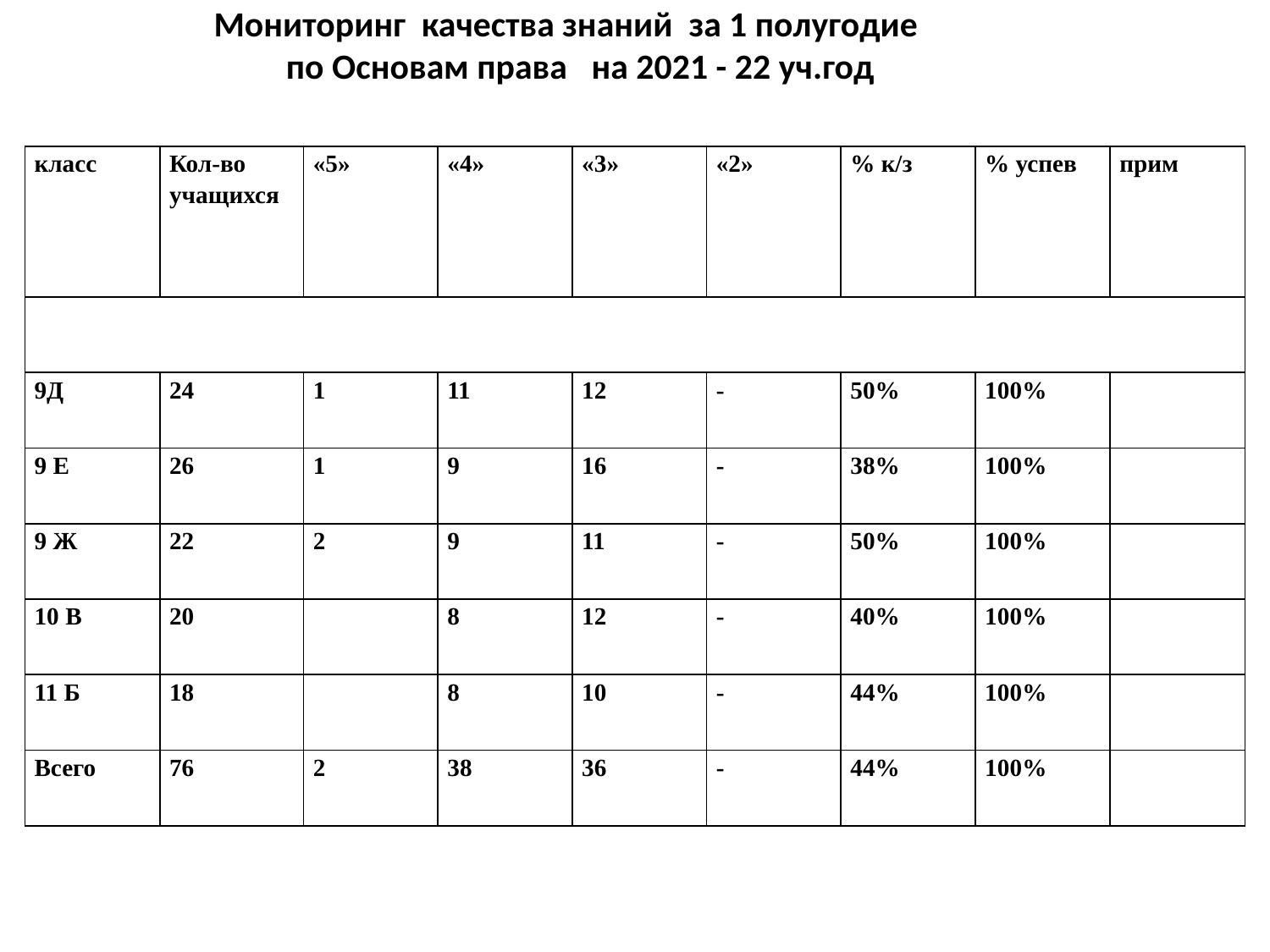

Мониторинг  качества знаний  за 1 полугодие
                                  по Основам права   на 2021 - 22 уч.год

| класс | Кол-во учащихся | «5» | «4» | «3» | «2» | % к/з | % успев | прим |
| --- | --- | --- | --- | --- | --- | --- | --- | --- |
|  |  |  |  |  |  |  |  |  |
| 9Д | 24 | 1 | 11 | 12 | - | 50% | 100% |  |
| 9 Е | 26 | 1 | 9 | 16 | - | 38% | 100% |  |
| 9 Ж | 22 | 2 | 9 | 11 | - | 50% | 100% |  |
| 10 В | 20 |  | 8 | 12 | - | 40% | 100% |  |
| 11 Б | 18 |  | 8 | 10 | - | 44% | 100% |  |
| Всего | 76 | 2 | 38 | 36 | - | 44% | 100% |  |